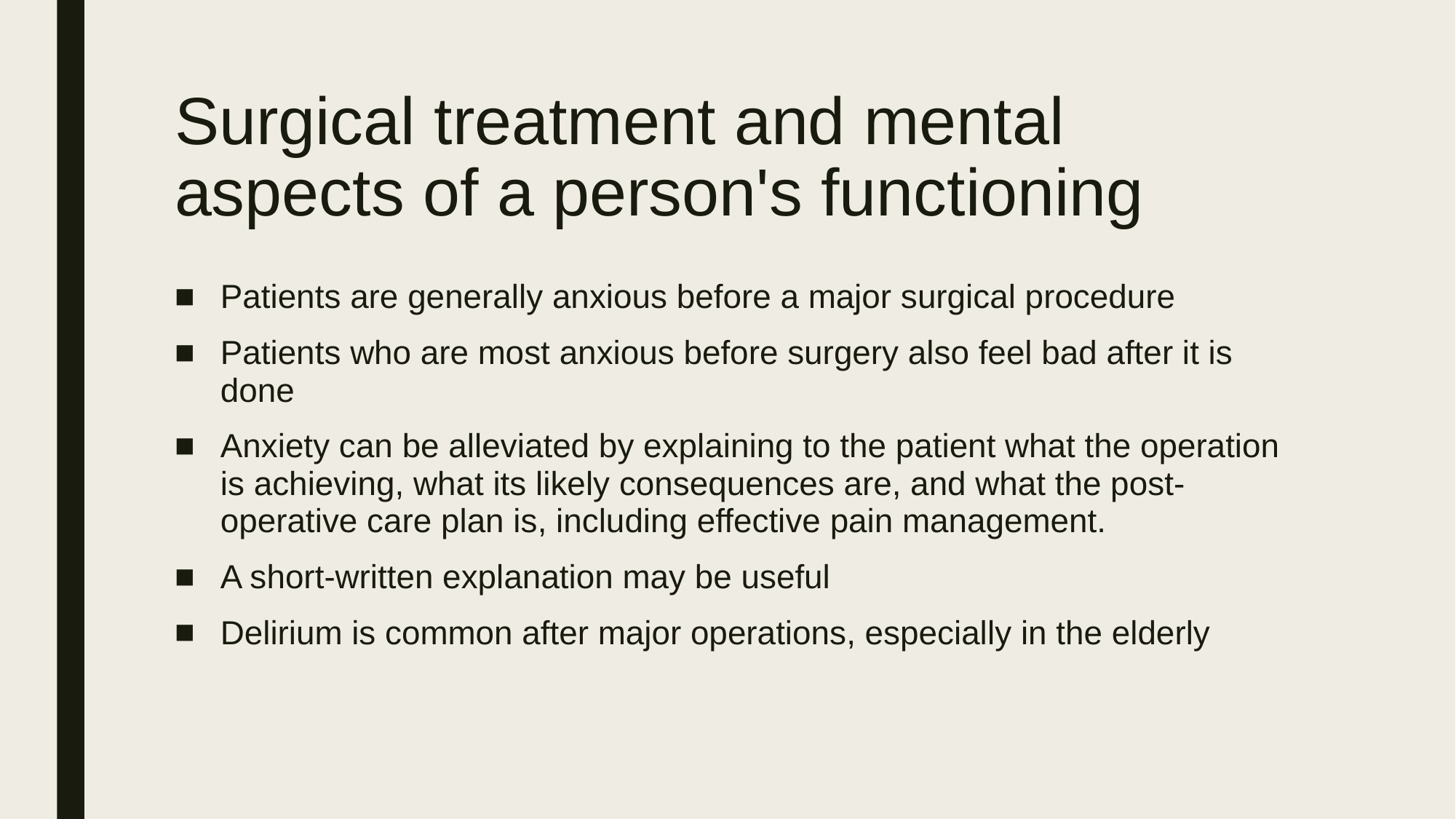

# Surgical treatment and mental aspects of a person's functioning
Patients are generally anxious before a major surgical procedure
Patients who are most anxious before surgery also feel bad after it is done
Anxiety can be alleviated by explaining to the patient what the operation is achieving, what its likely consequences are, and what the post-operative care plan is, including effective pain management.
A short-written explanation may be useful
Delirium is common after major operations, especially in the elderly